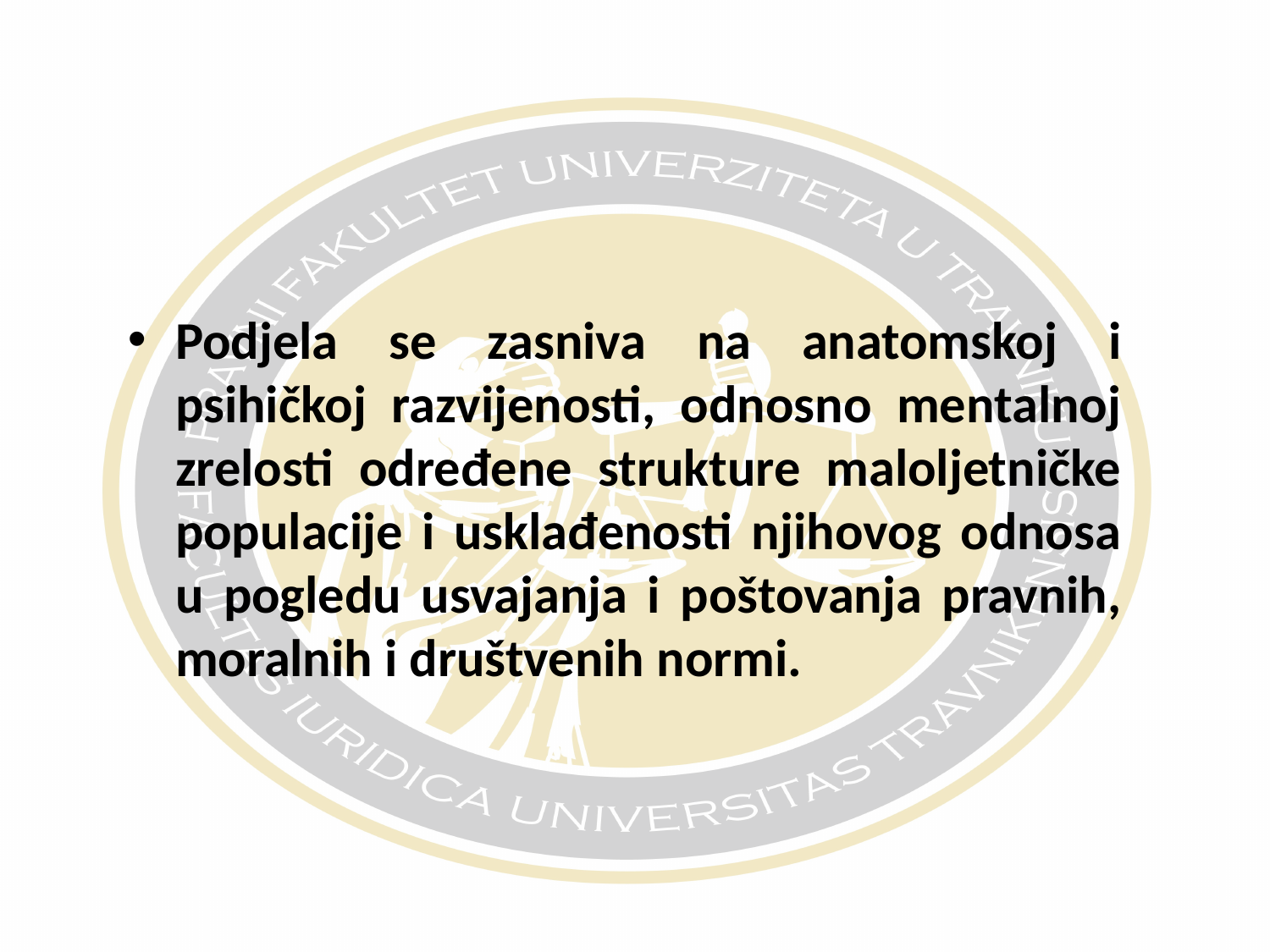

#

Podjela se zasniva na anatomskoj i psihičkoj razvijenosti, odnosno mentalnoj zrelosti određene strukture maloljetničke populacije i usklađenosti njihovog odnosa u pogledu usvajanja i poštovanja pravnih, moralnih i društvenih normi.